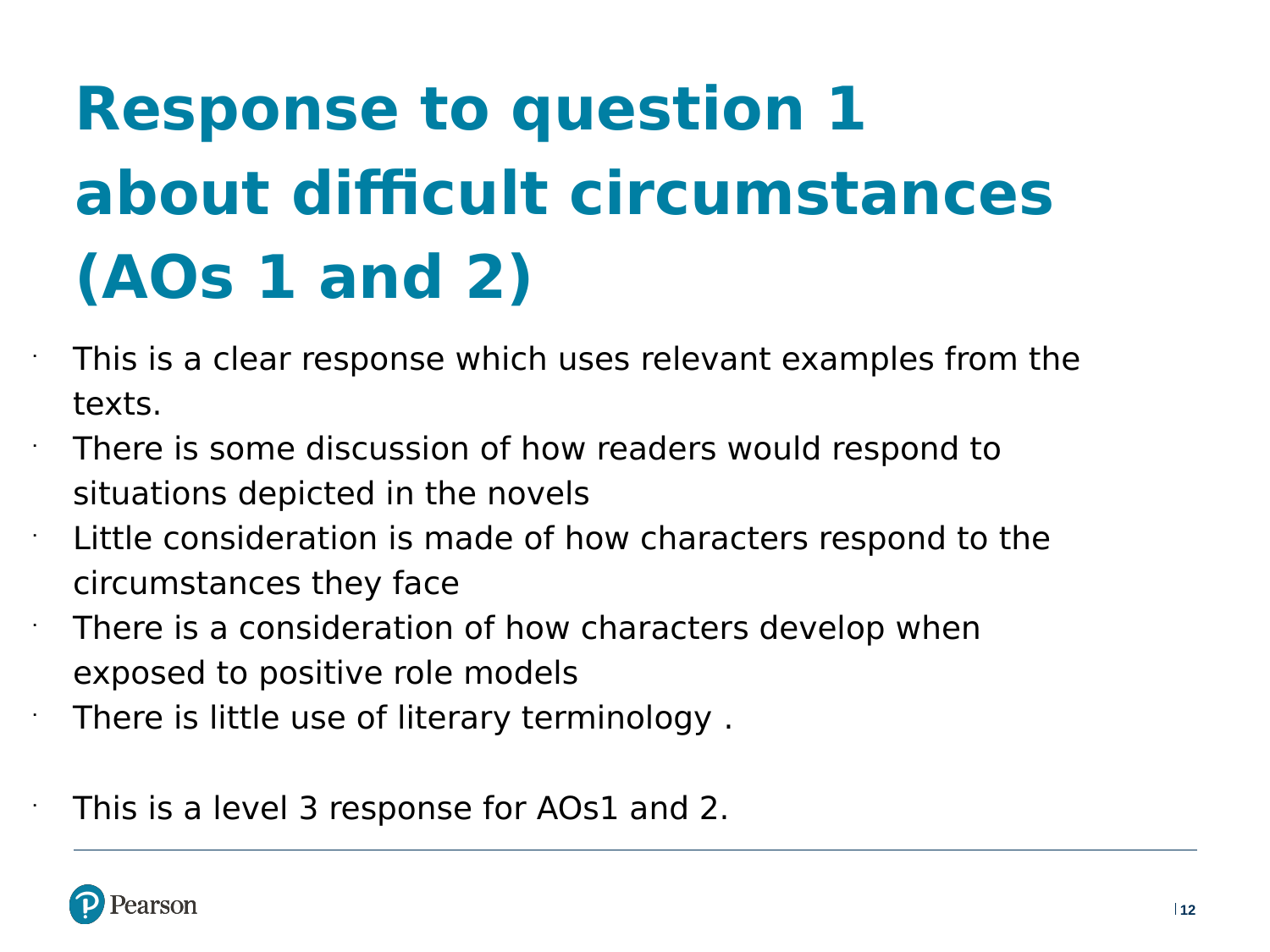

# Response to question 1 about difficult circumstances (AOs 1 and 2)
This is a clear response which uses relevant examples from the texts.
There is some discussion of how readers would respond to situations depicted in the novels
Little consideration is made of how characters respond to the circumstances they face
There is a consideration of how characters develop when exposed to positive role models
There is little use of literary terminology .

This is a level 3 response for AOs1 and 2.

12